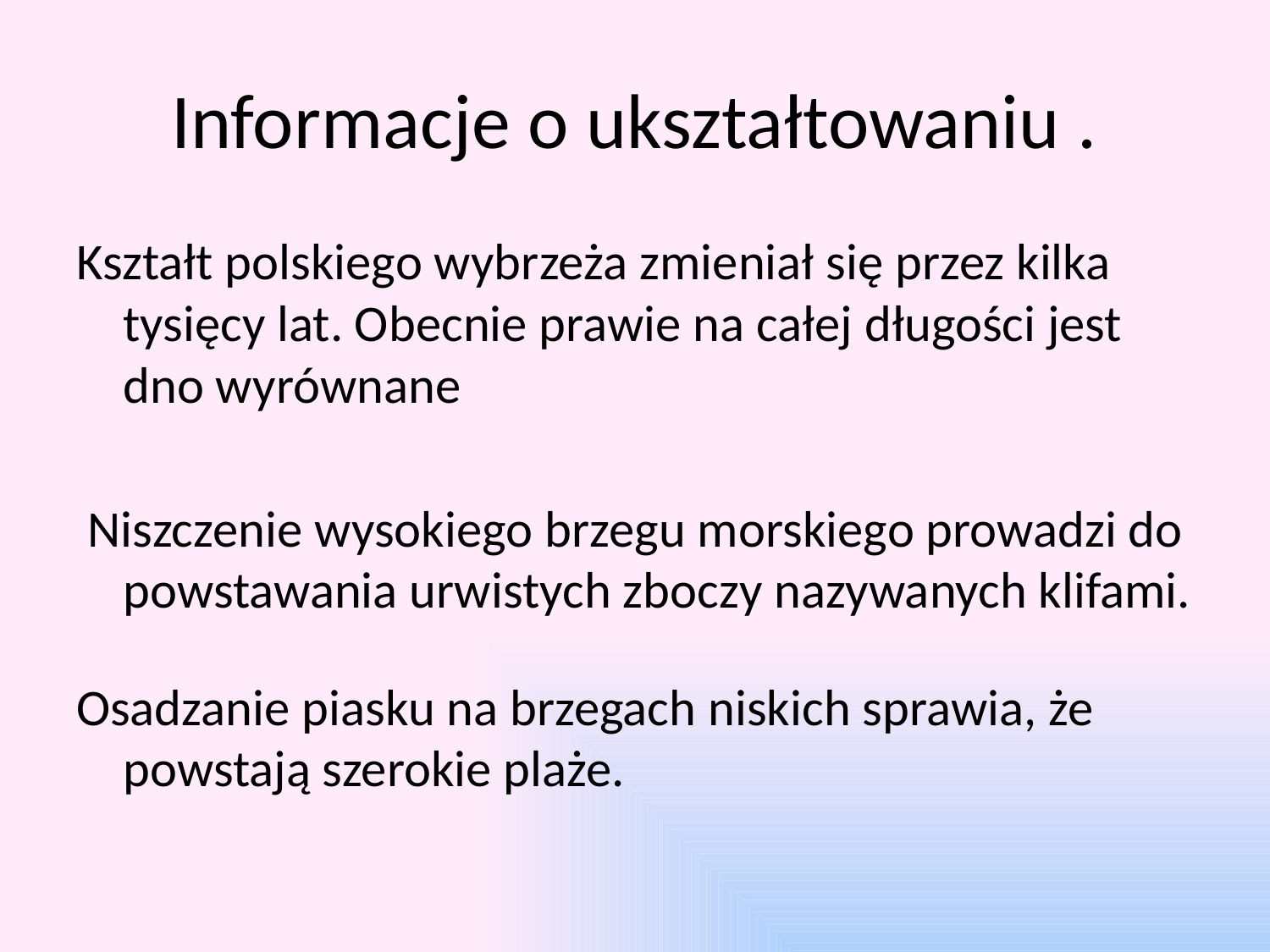

# Informacje o ukształtowaniu .
Kształt polskiego wybrzeża zmieniał się przez kilka tysięcy lat. Obecnie prawie na całej długości jest dno wyrównane

 Niszczenie wysokiego brzegu morskiego prowadzi do powstawania urwistych zboczy nazywanych klifami.

Osadzanie piasku na brzegach niskich sprawia, że powstają szerokie plaże.